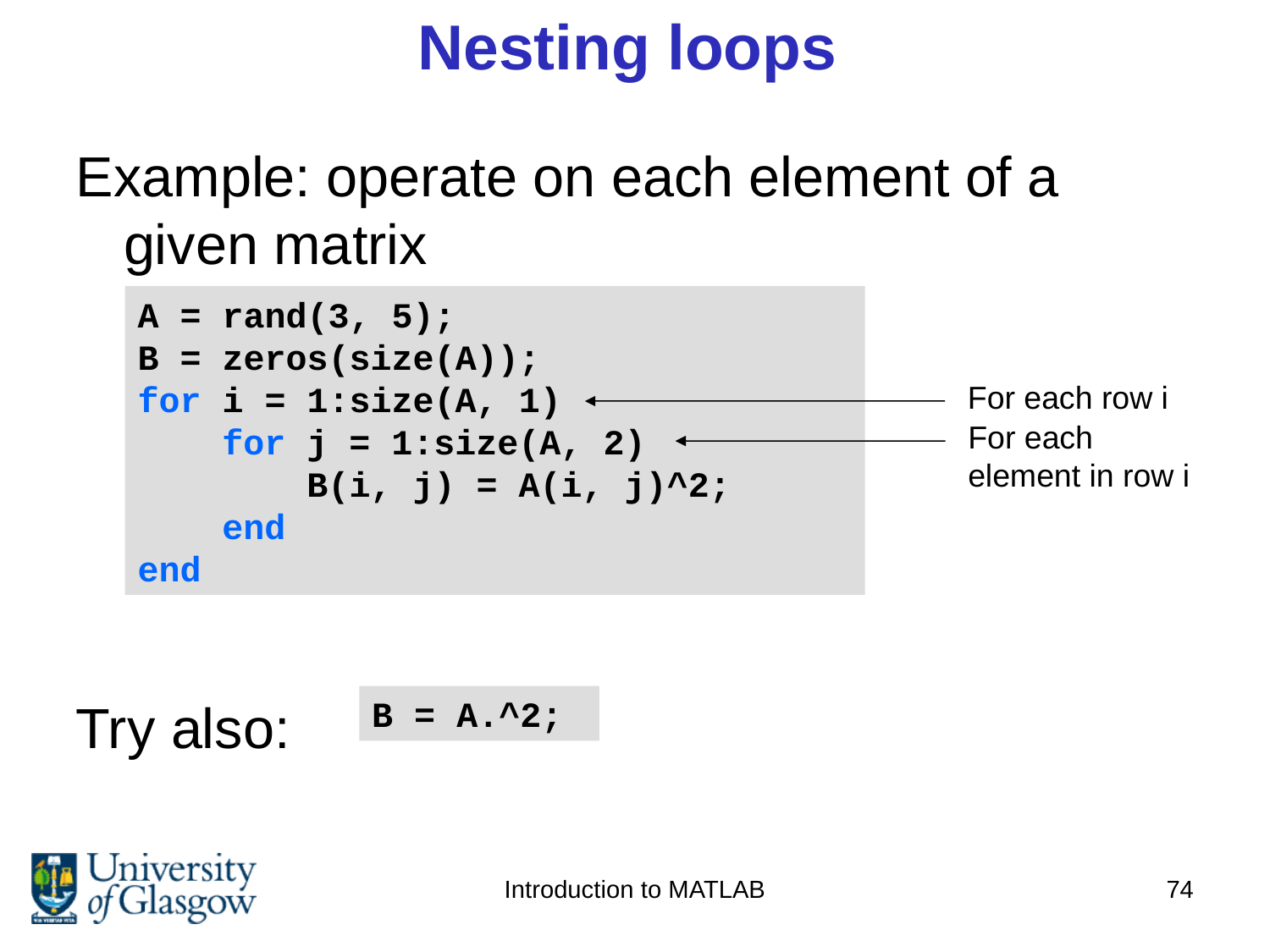

# Nesting loops
Example: operate on each element of a given matrix

Try also:
A = rand(3, 5);
B = zeros(size(A));
for i = 1:size(A, 1)
    for j = 1:size(A, 2)
        B(i, j) = A(i, j)^2;
    end
end
For each row i

For each element in row i

B = A.^2;
Introduction to MATLAB
74